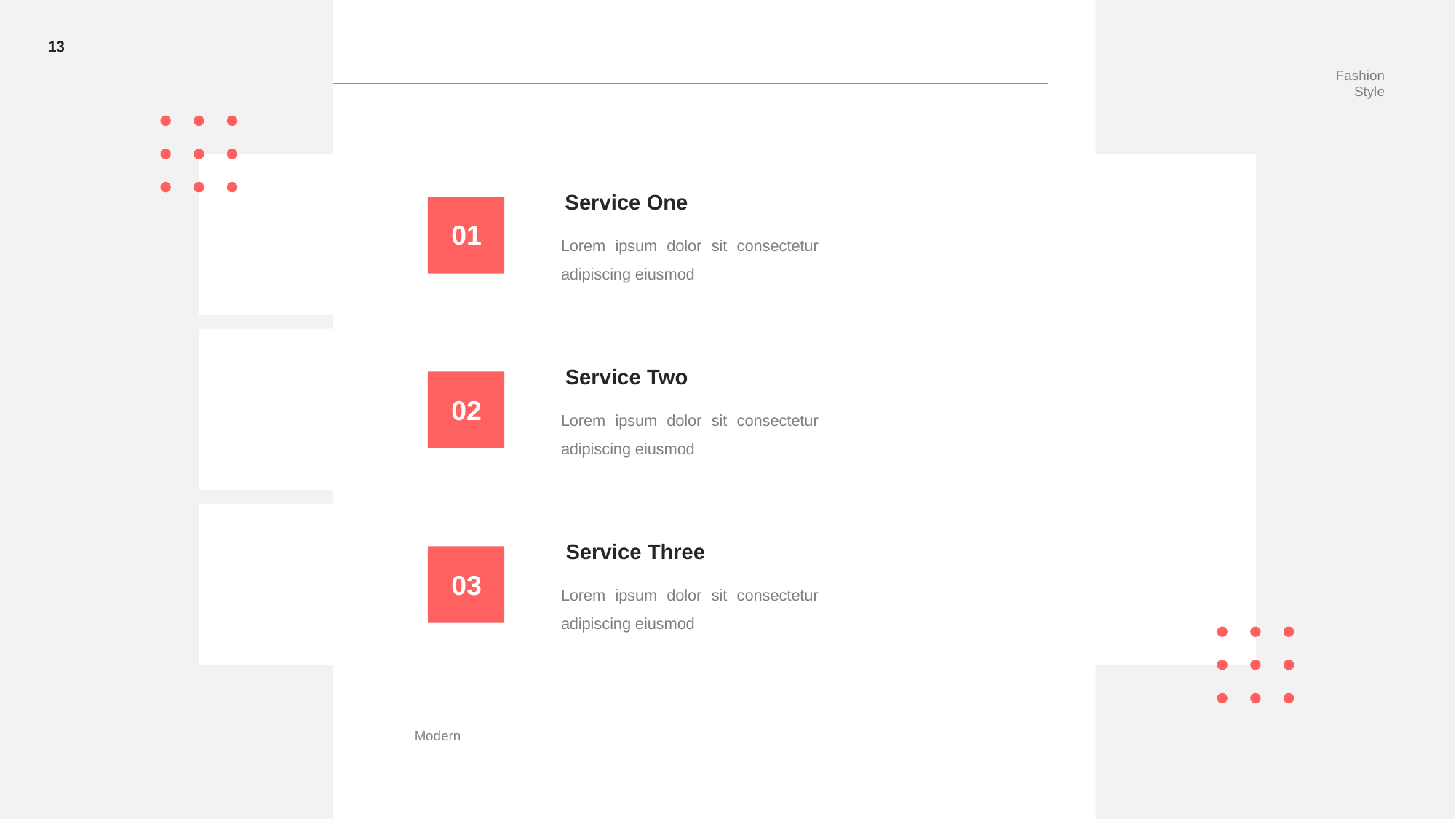

13
Fashion Style

Service One

01
Lorem ipsum dolor sit consectetur adipiscing eiusmod

Service Two

02
Lorem ipsum dolor sit consectetur adipiscing eiusmod

Service Three

03
Lorem ipsum dolor sit consectetur adipiscing eiusmod

Modern